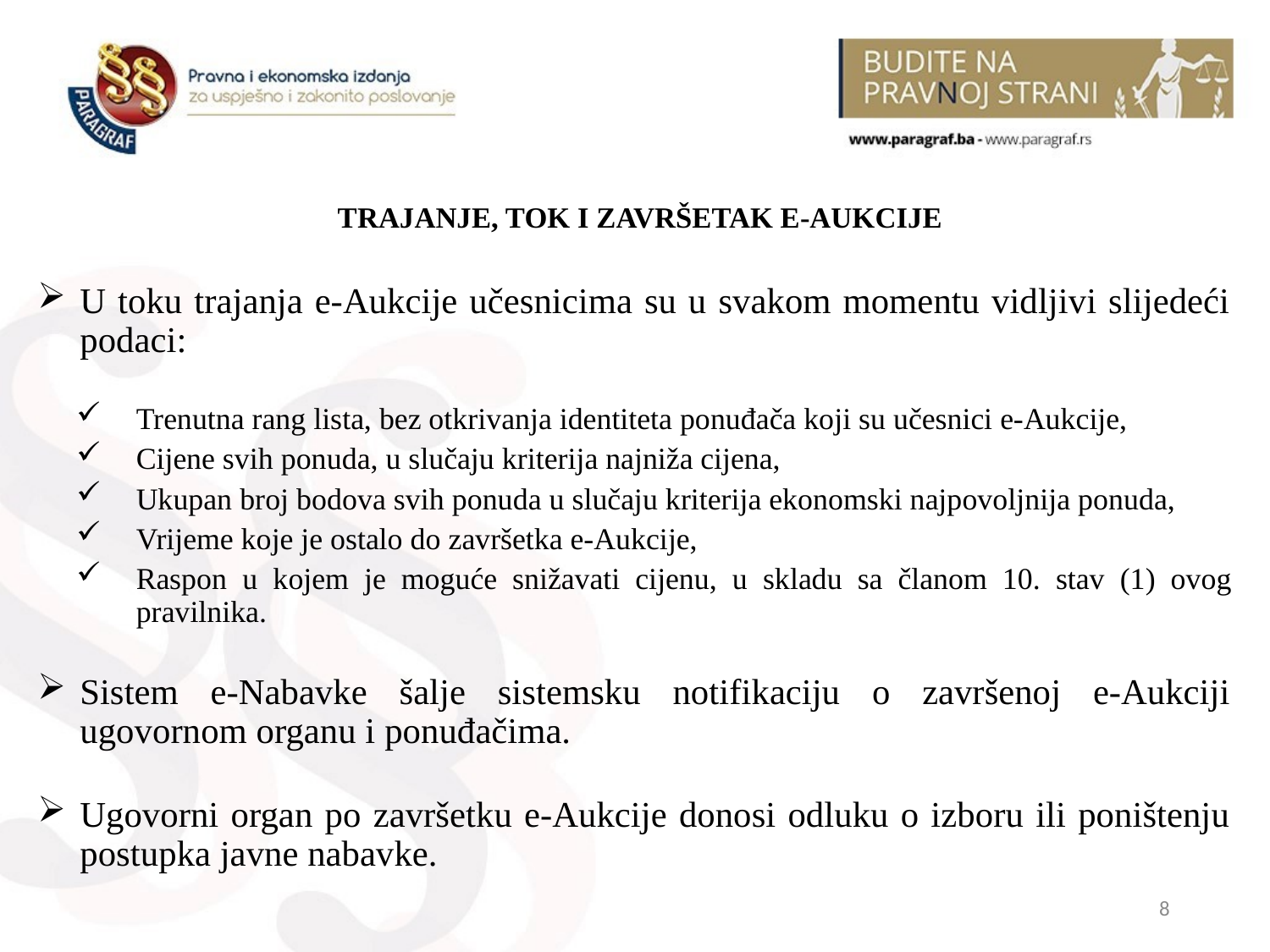

# TRAJANJE, TOK I ZAVRŠETAK E-AUKCIJE
U toku trajanja e-Aukcije učesnicima su u svakom momentu vidljivi slijedeći podaci:

Trenutna rang lista, bez otkrivanja identiteta ponuđača koji su učesnici e-Aukcije,
Cijene svih ponuda, u slučaju kriterija najniža cijena,
Ukupan broj bodova svih ponuda u slučaju kriterija ekonomski najpovoljnija ponuda,
Vrijeme koje je ostalo do završetka e-Aukcije,
Raspon u kojem je moguće snižavati cijenu, u skladu sa članom 10. stav (1) ovog pravilnika.

Sistem e-Nabavke šalje sistemsku notifikaciju o završenoj e-Aukciji ugovornom organu i ponuđačima.

Ugovorni organ po završetku e-Aukcije donosi odluku o izboru ili poništenju postupka javne nabavke.

8